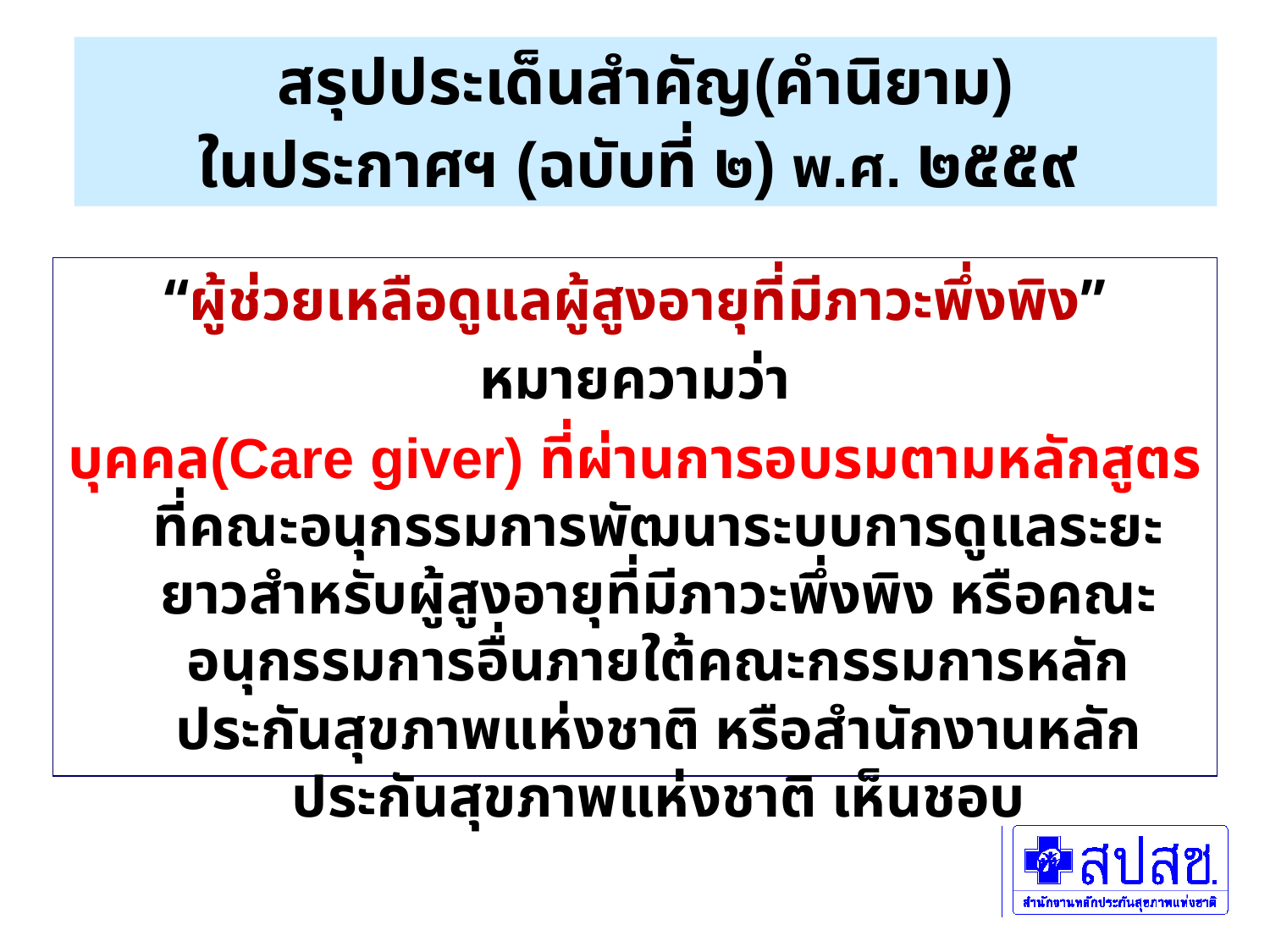

# สรุปประเด็นสำคัญ(คำนิยาม) ในประกาศฯ (ฉบับที่ ๒) พ.ศ. ๒๕๕๙
“ผู้ช่วยเหลือดูแลผู้สูงอายุที่มีภาวะพึ่งพิง”
หมายความว่า
บุคคล(Care giver) ที่ผ่านการอบรมตามหลักสูตรที่คณะอนุกรรมการพัฒนาระบบการดูแลระยะยาวสำหรับผู้สูงอายุที่มีภาวะพึ่งพิง หรือคณะอนุกรรมการอื่นภายใต้คณะกรรมการหลักประกันสุขภาพแห่งชาติ หรือสำนักงานหลักประกันสุขภาพแห่งชาติ เห็นชอบ